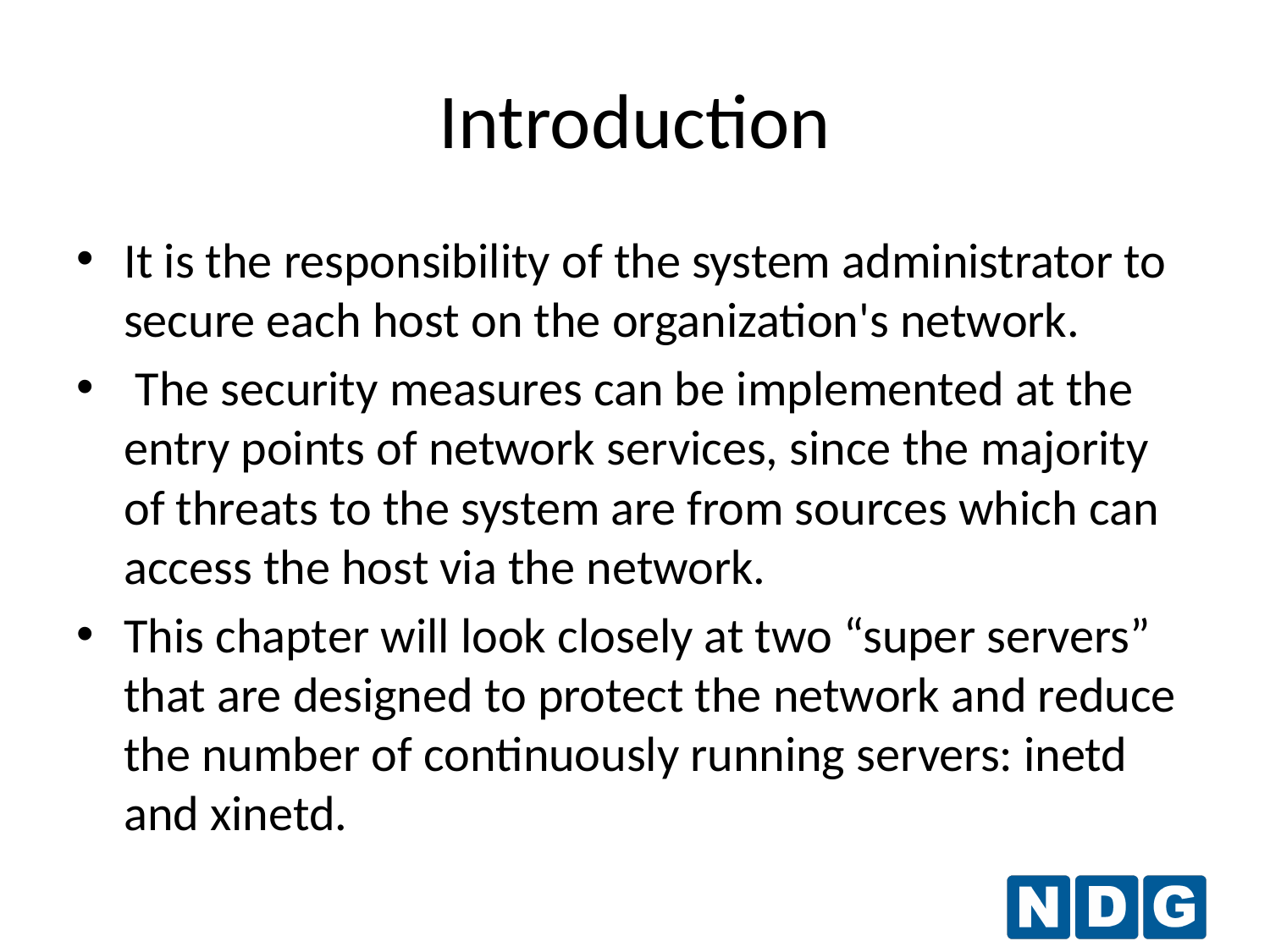

# Introduction
It is the responsibility of the system administrator to secure each host on the organization's network.
 The security measures can be implemented at the entry points of network services, since the majority of threats to the system are from sources which can access the host via the network.
This chapter will look closely at two “super servers” that are designed to protect the network and reduce the number of continuously running servers: inetd and xinetd.